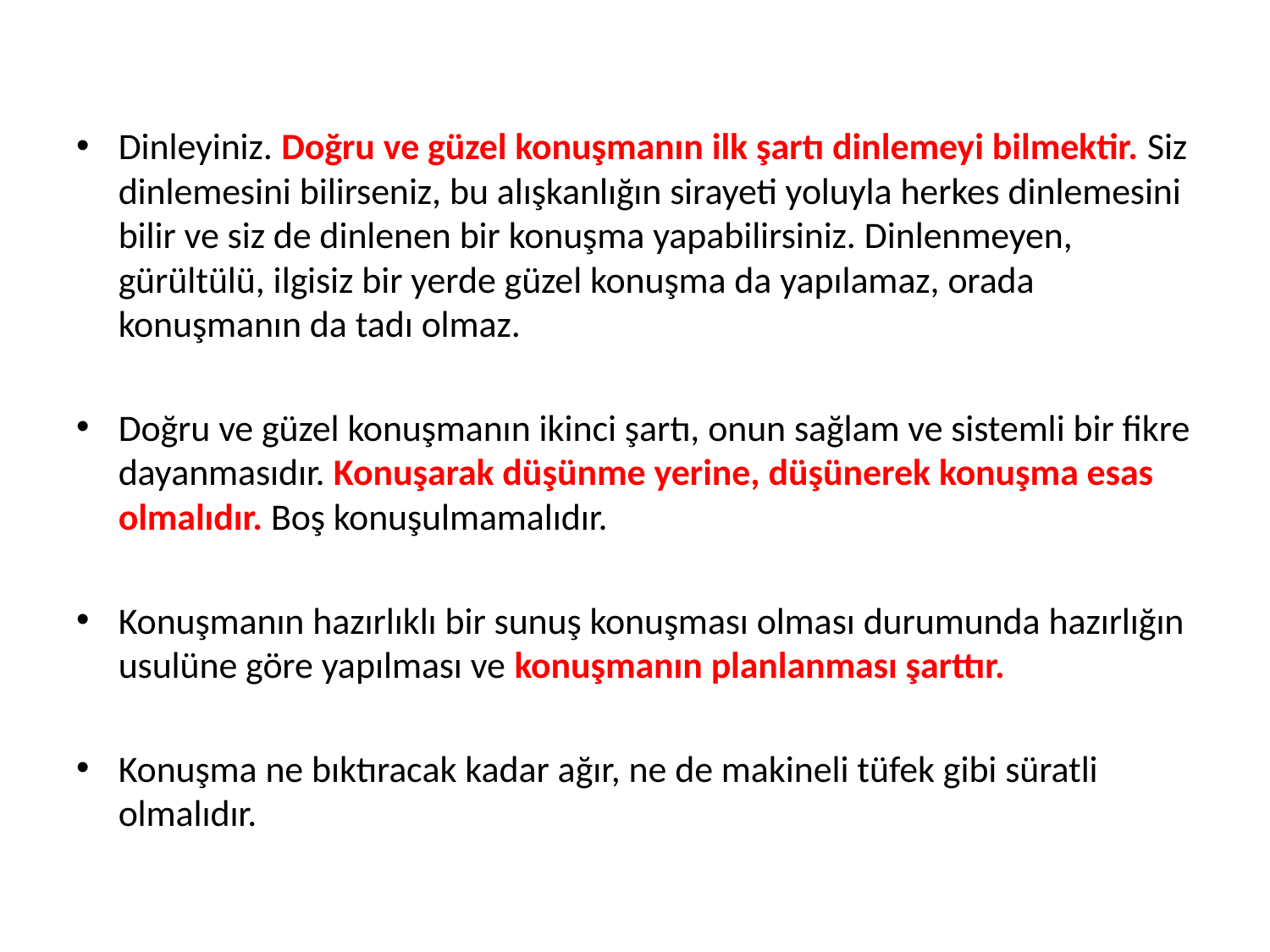

Dinleyiniz. Doğru ve güzel konuşmanın ilk şartı dinlemeyi bilmektir. Siz dinlemesini bilirseniz, bu alışkanlığın sirayeti yoluyla herkes dinlemesini bilir ve siz de dinlenen bir konuşma yapabilirsiniz. Dinlenmeyen, gürültülü, ilgisiz bir yerde güzel konuşma da yapılamaz, orada konuşmanın da tadı olmaz.

Doğru ve güzel konuşmanın ikinci şartı, onun sağlam ve sistemli bir fikre dayanmasıdır. Konuşarak düşünme yerine, düşünerek konuşma esas olmalıdır. Boş konuşulmamalıdır.

Konuşmanın hazırlıklı bir sunuş konuşması olması durumunda hazırlığın usulüne göre yapılması ve konuşmanın planlanması şarttır.

Konuşma ne bıktıracak kadar ağır, ne de makineli tüfek gibi süratli olmalıdır.